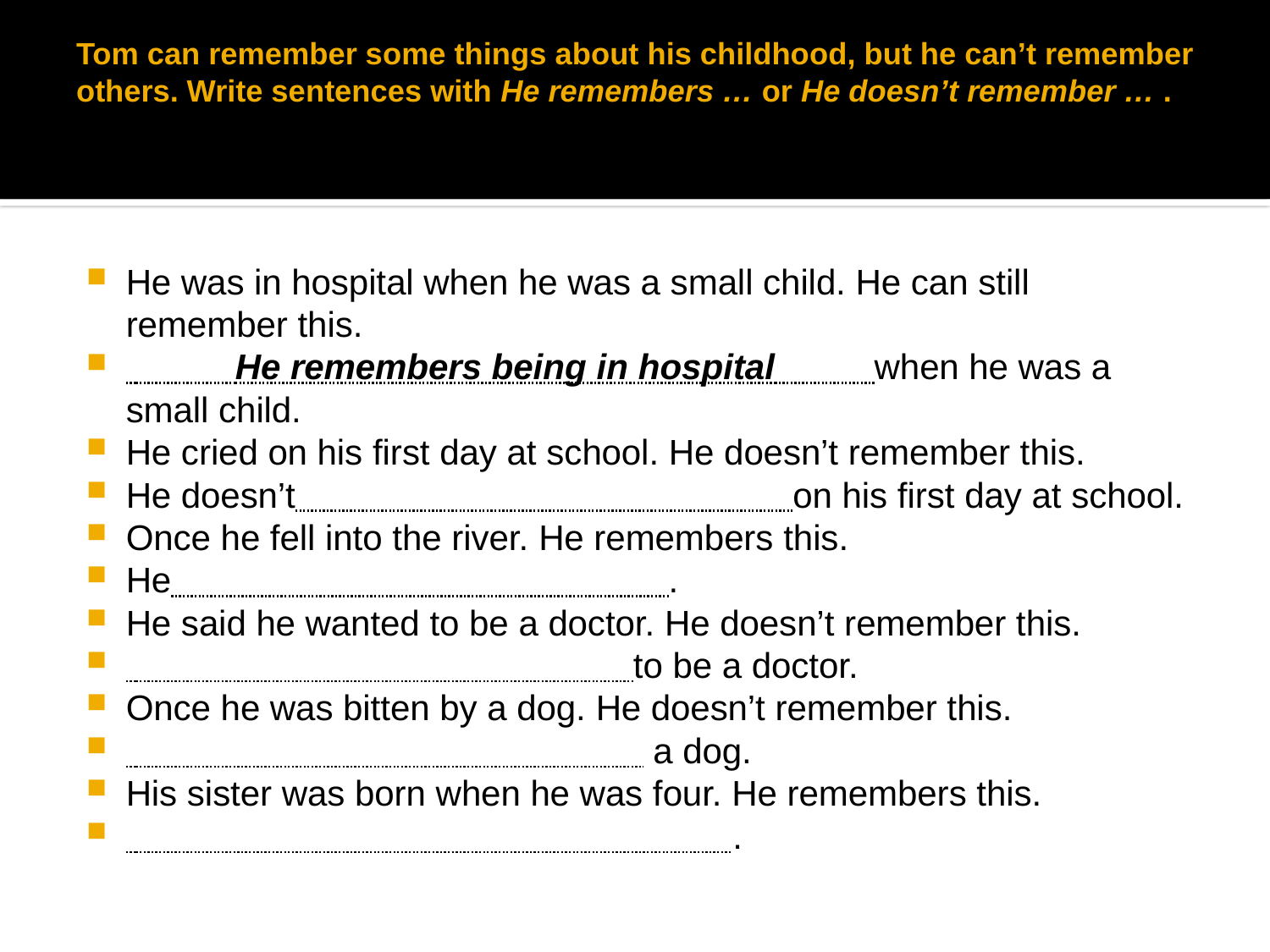

# Tom can remember some things about his childhood, but he can’t remember others. Write sentences with He remembers … or He doesn’t remember … .
He was in hospital when he was a small child. He can still remember this.
           He remembers being in hospital          when he was a small child.
He cried on his first day at school. He doesn’t remember this.
He doesn’t                                                  on his first day at school.
Once he fell into the river. He remembers this.
He                                                  .
He said he wanted to be a doctor. He doesn’t remember this.
                                                   to be a doctor.
Once he was bitten by a dog. He doesn’t remember this.
                                                     a dog.
His sister was born when he was four. He remembers this.
                                                             .